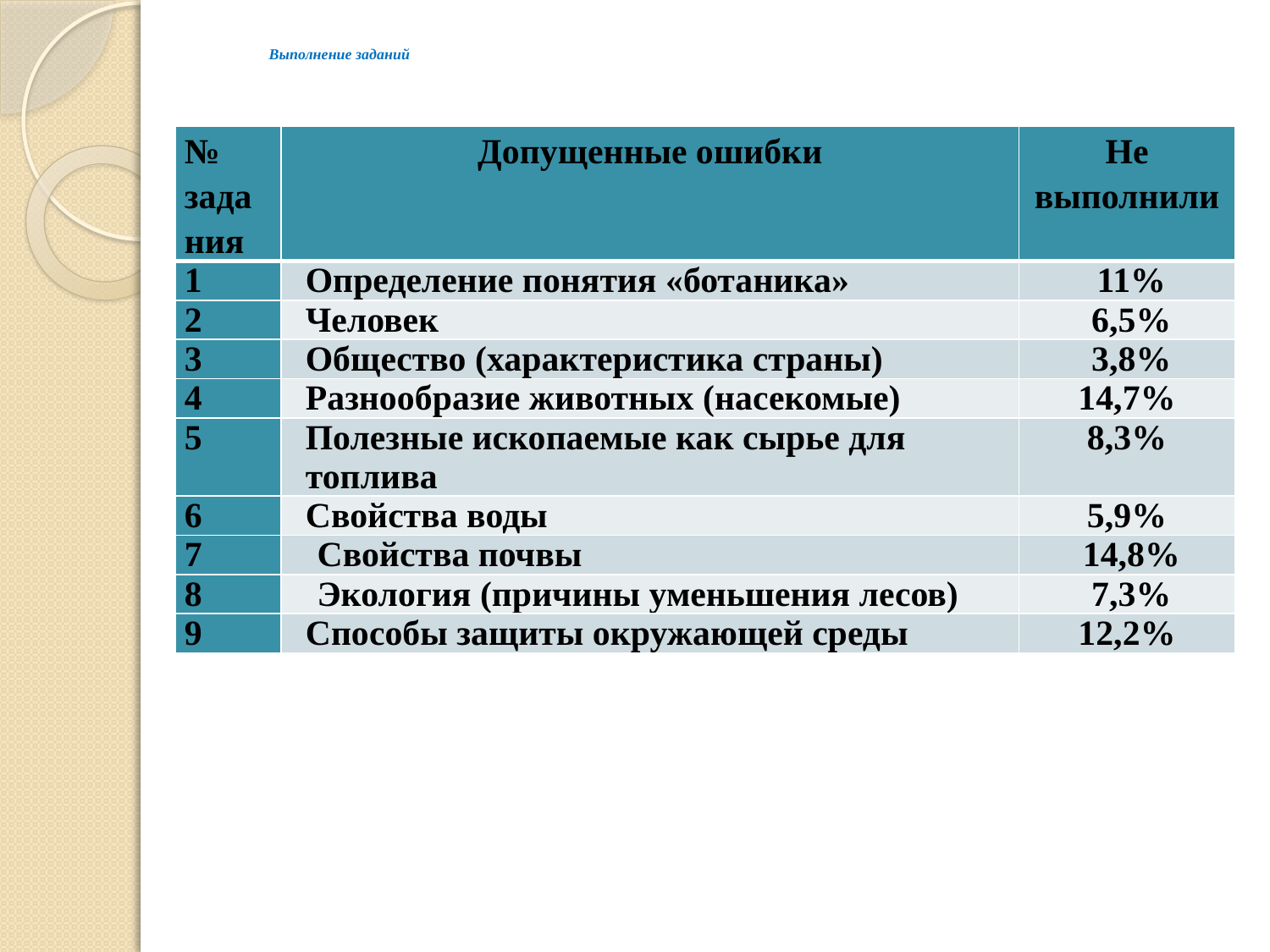

# Выполнение заданий
|  |  |
| --- | --- |
| № задания | Допущенные ошибки | Не выполнили |
| --- | --- | --- |
| 1 | Определение понятия «ботаника» | 11% |
| 2 | Человек | 6,5% |
| 3 | Общество (характеристика страны) | 3,8% |
| 4 | Разнообразие животных (насекомые) | 14,7% |
| 5 | Полезные ископаемые как сырье для топлива | 8,3% |
| 6 | Свойства воды | 5,9% |
| 7 | Свойства почвы | 14,8% |
| 8 | Экология (причины уменьшения лесов) | 7,3% |
| 9 | Способы защиты окружающей среды | 12,2% |